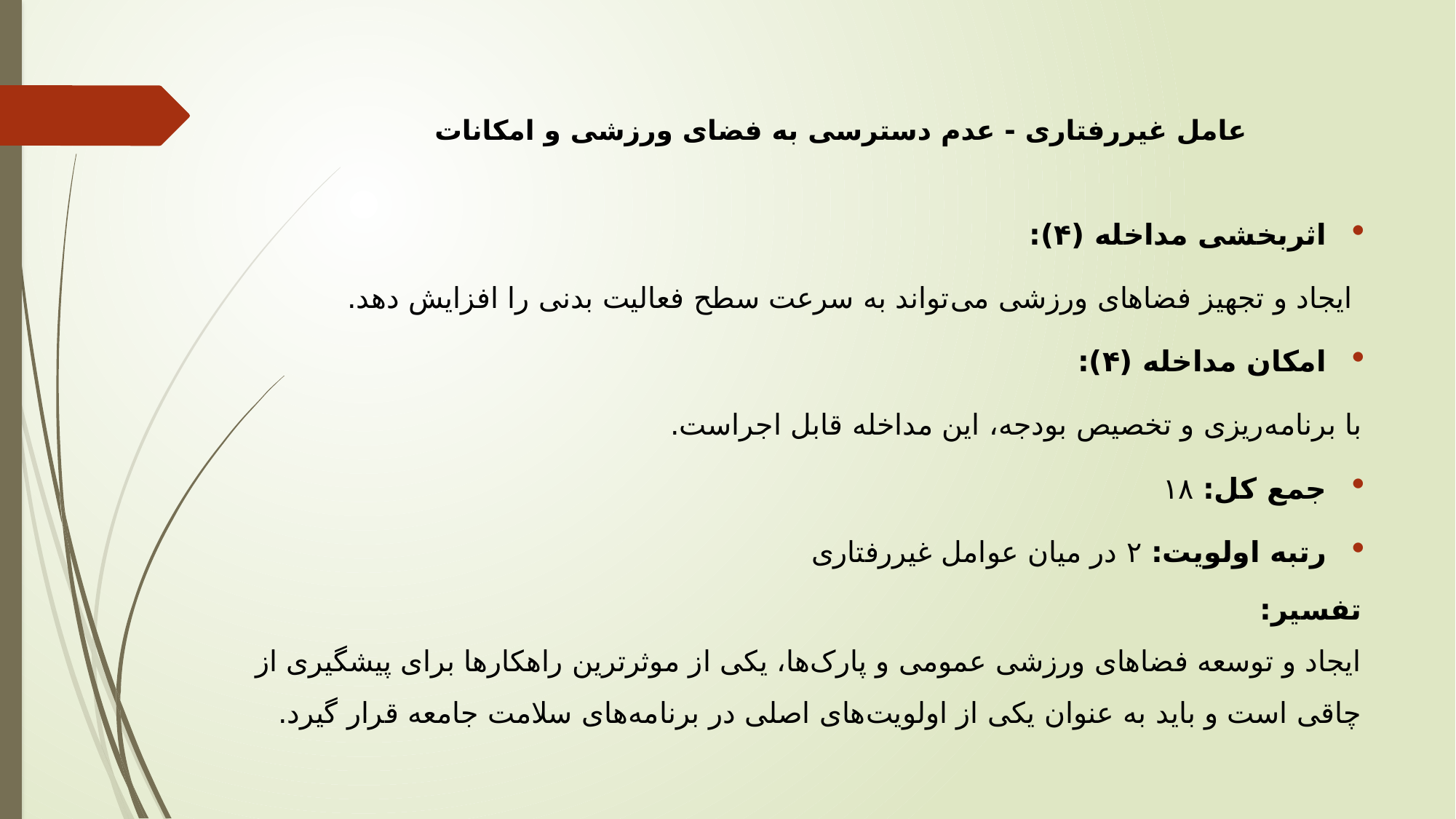

# عامل غیررفتاری - عدم دسترسی به فضای ورزشی و امکانات
اثربخشی مداخله (۴):
 ایجاد و تجهیز فضاهای ورزشی می‌تواند به سرعت سطح فعالیت بدنی را افزایش دهد.
امکان مداخله (۴):
با برنامه‌ریزی و تخصیص بودجه، این مداخله قابل اجراست.
جمع کل: ۱۸
رتبه اولویت: ۲ در میان عوامل غیررفتاری
تفسیر:
ایجاد و توسعه فضاهای ورزشی عمومی و پارک‌ها، یکی از موثرترین راهکارها برای پیشگیری از چاقی است و باید به عنوان یکی از اولویت‌های اصلی در برنامه‌های سلامت جامعه قرار گیرد.